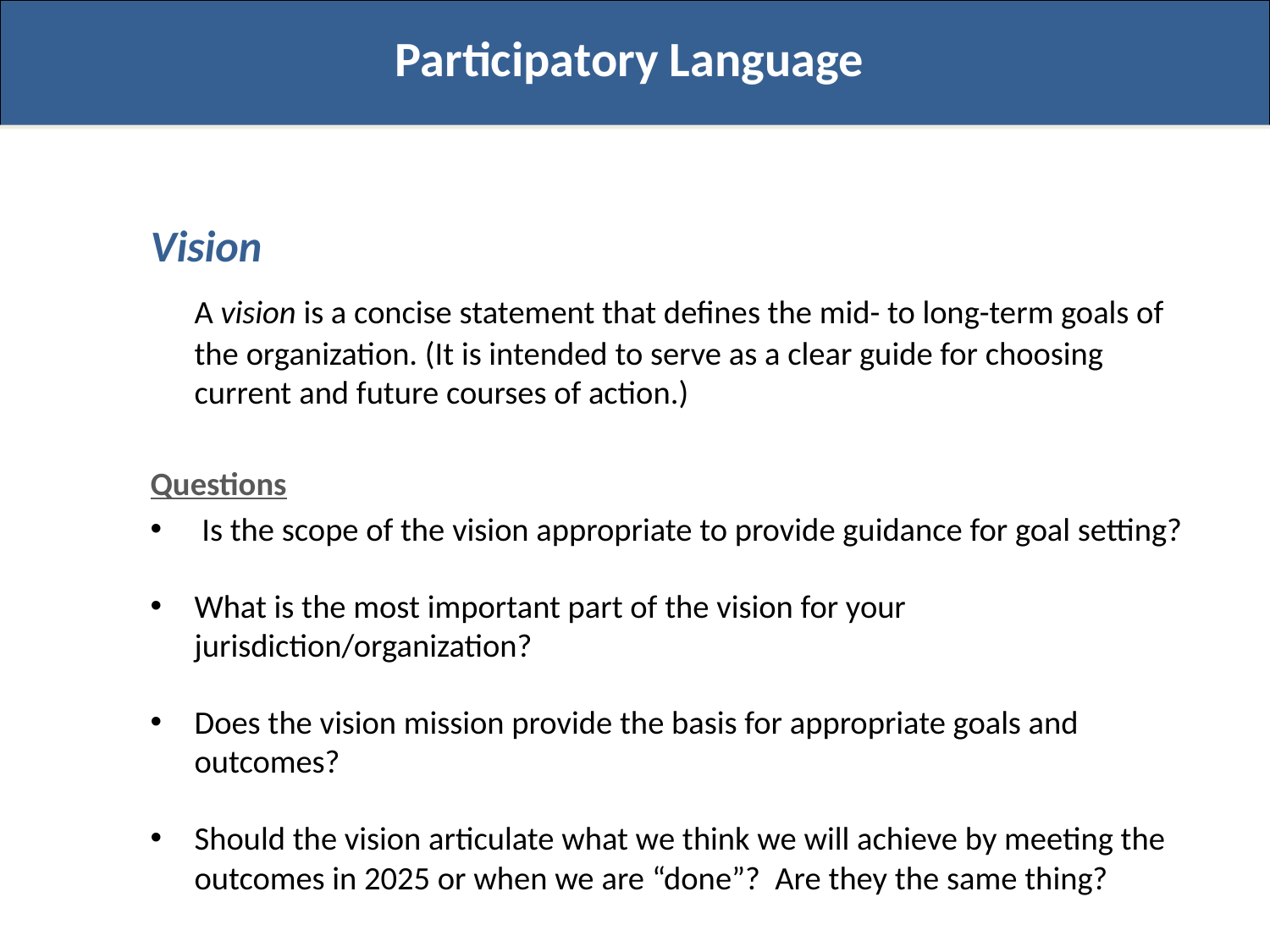

Participatory Language
Vision
	A vision is a concise statement that defines the mid- to long-term goals of the organization. (It is intended to serve as a clear guide for choosing current and future courses of action.)

Questions
 Is the scope of the vision appropriate to provide guidance for goal setting?

What is the most important part of the vision for your jurisdiction/organization?

Does the vision mission provide the basis for appropriate goals and outcomes?

Should the vision articulate what we think we will achieve by meeting the outcomes in 2025 or when we are “done”?  Are they the same thing?